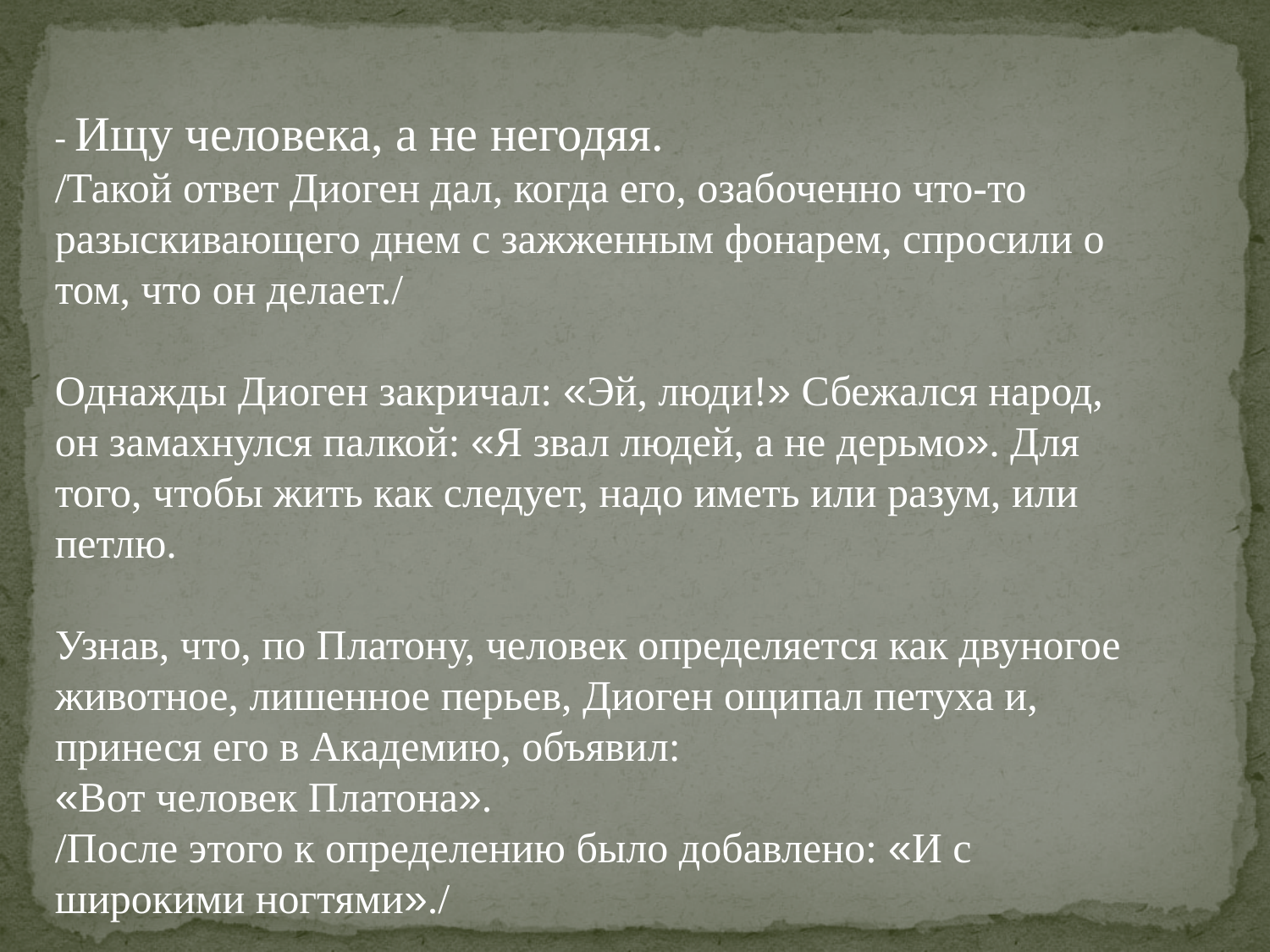

- Ищу человека, а не негодяя.
/Такой ответ Диоген дал, когда его, озабоченно что-то разыскивающего днем с зажженным фонарем, спросили о том, что он делает./

Однажды Диоген закричал: «Эй, люди!» Сбежался народ, он замахнулся палкой: «Я звал людей, а не дерьмо». Для того, чтобы жить как следует, надо иметь или разум, или петлю.

Узнав, что, по Платону, человек определяется как двуногое животное, лишенное перьев, Диоген ощипал петуха и, принеся его в Академию, объявил:
«Вот человек Платона».
/После этого к определению было добавлено: «И с широкими ногтями»./